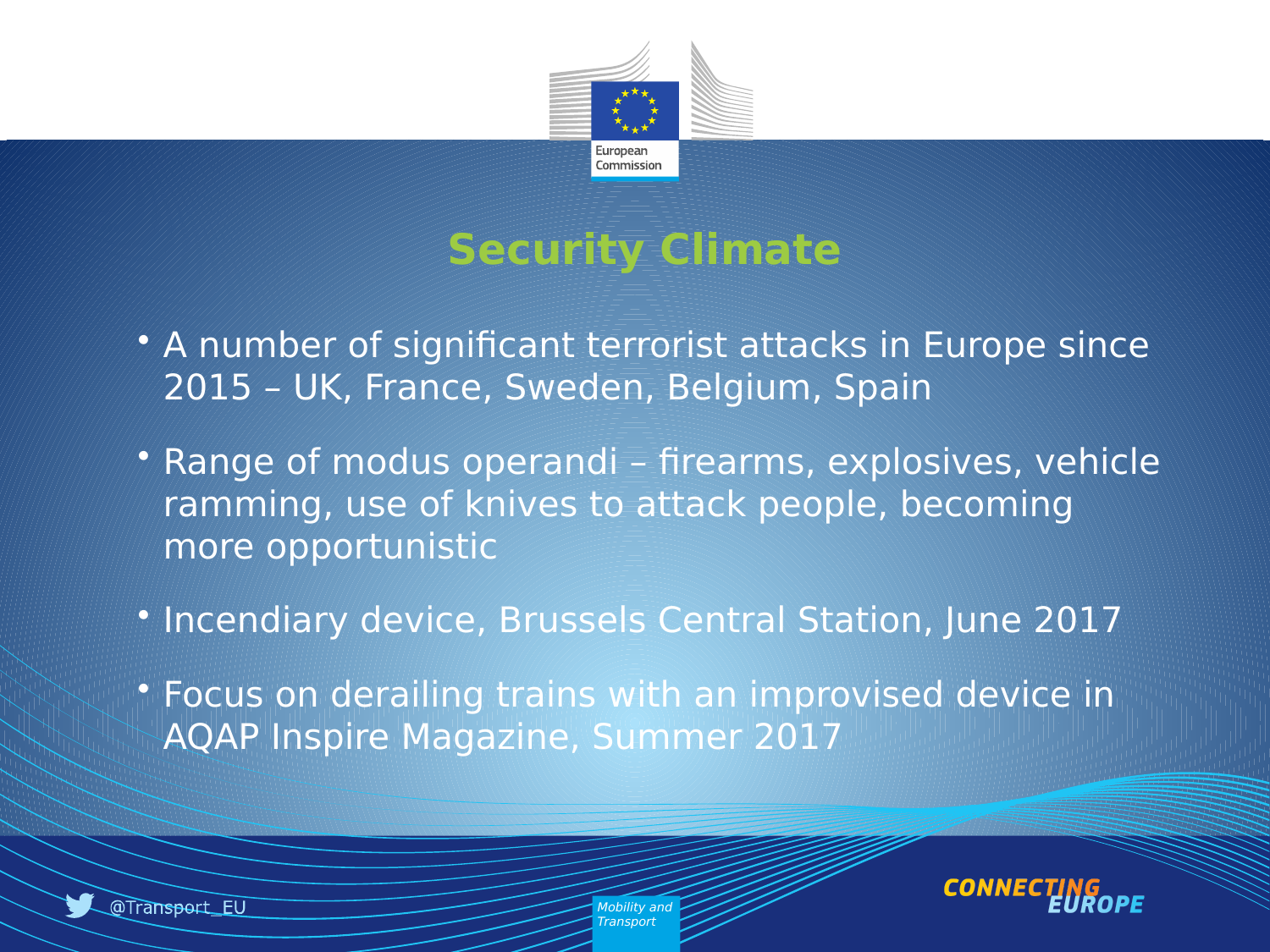

# Security Climate
A number of significant terrorist attacks in Europe since 2015 – UK, France, Sweden, Belgium, Spain
Range of modus operandi – firearms, explosives, vehicle ramming, use of knives to attack people, becoming more opportunistic
Incendiary device, Brussels Central Station, June 2017
Focus on derailing trains with an improvised device in AQAP Inspire Magazine, Summer 2017